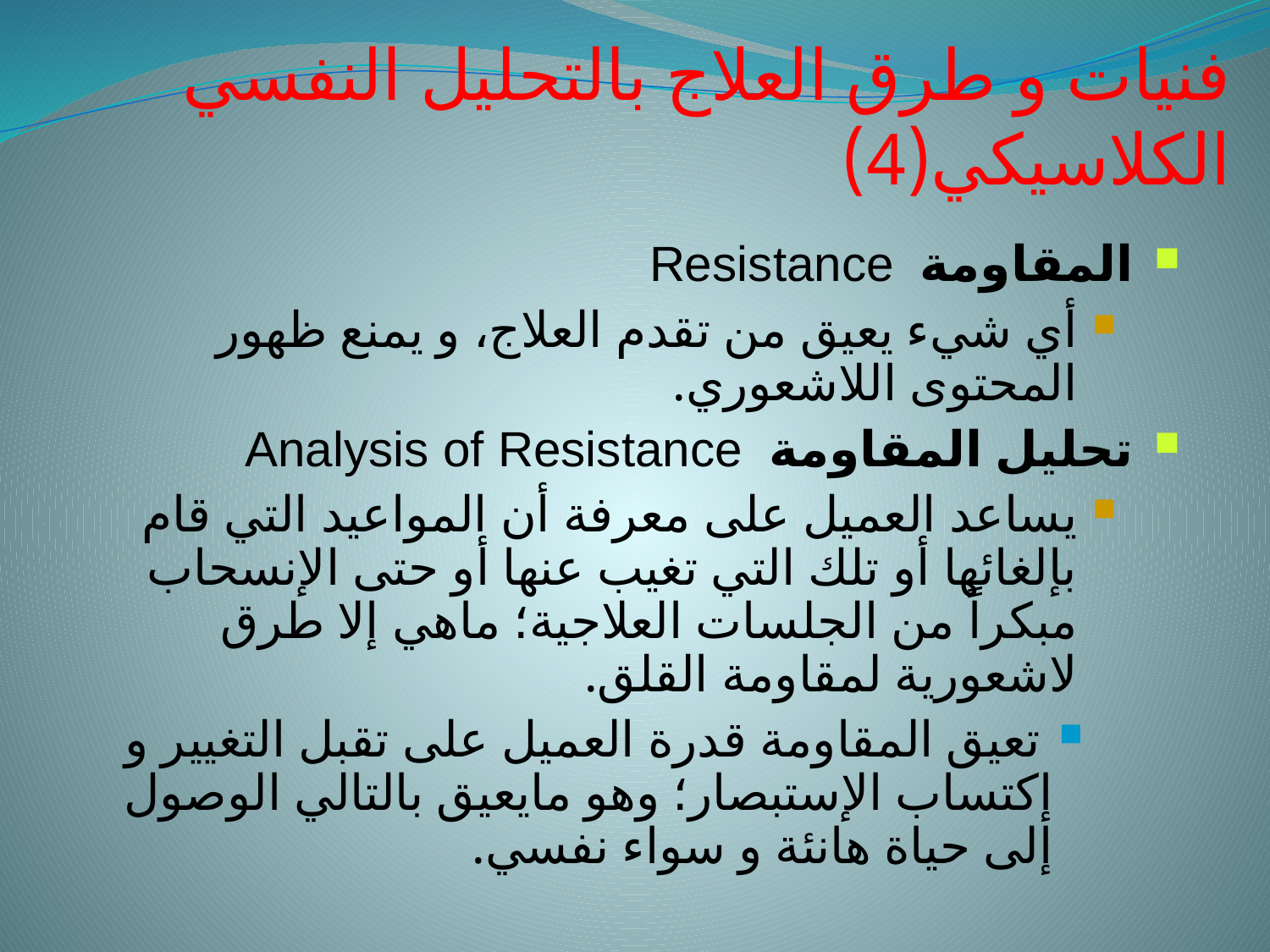

فنيات و طرق العلاج بالتحليل النفسي الكلاسيكي(4)
المقاومة  Resistance
أي شيء يعيق من تقدم العلاج، و يمنع ظهور المحتوى اللاشعوري.
تحليل المقاومة  Analysis of Resistance
يساعد العميل على معرفة أن المواعيد التي قام بإلغائها أو تلك التي تغيب عنها أو حتى الإنسحاب مبكراً من الجلسات العلاجية؛ ماهي إلا طرق لاشعورية لمقاومة القلق.
 تعيق المقاومة قدرة العميل على تقبل التغيير و إكتساب الإستبصار؛ وهو مايعيق بالتالي الوصول إلى حياة هانئة و سواء نفسي.